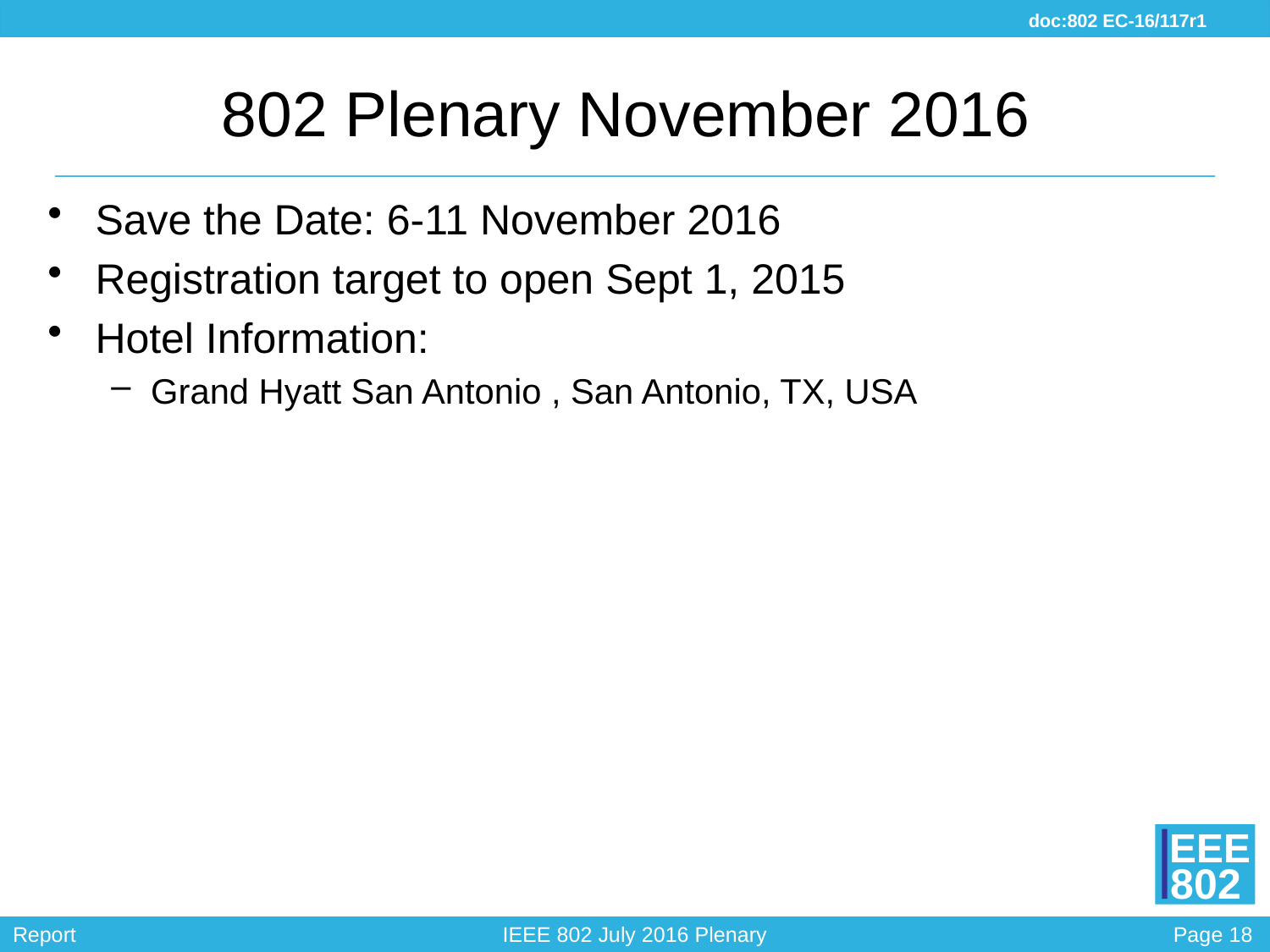

# 802 Plenary November 2016
Save the Date: 6-11 November 2016
Registration target to open Sept 1, 2015
Hotel Information:
Grand Hyatt San Antonio , San Antonio, TX, USA